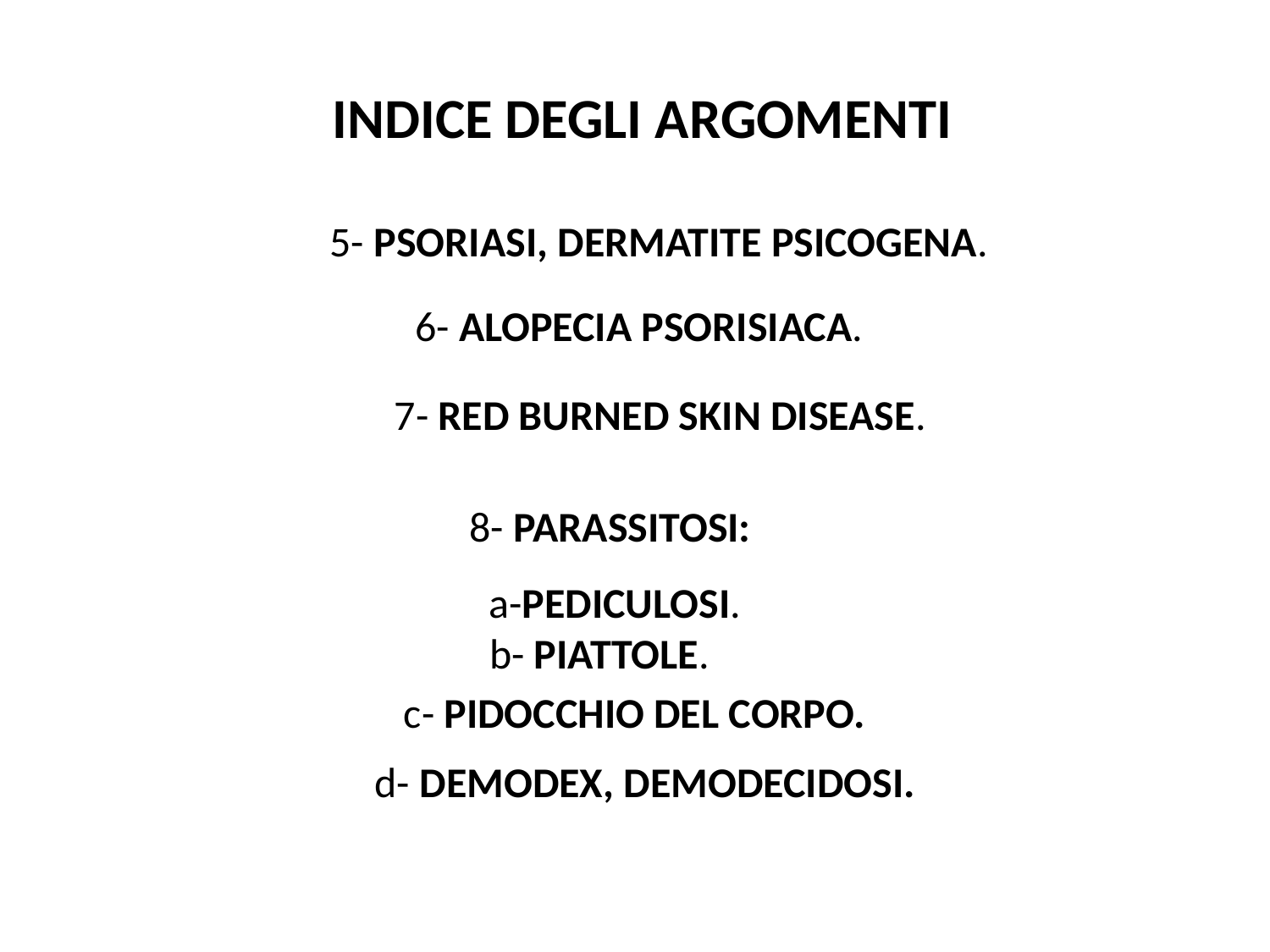

INDICE DEGLI ARGOMENTI
5- PSORIASI, DERMATITE PSICOGENA.
6- ALOPECIA PSORISIACA.
7- RED BURNED SKIN DISEASE.
8- PARASSITOSI:
a-PEDICULOSI.
b- PIATTOLE.
c- PIDOCCHIO DEL CORPO.
d- DEMODEX, DEMODECIDOSI.